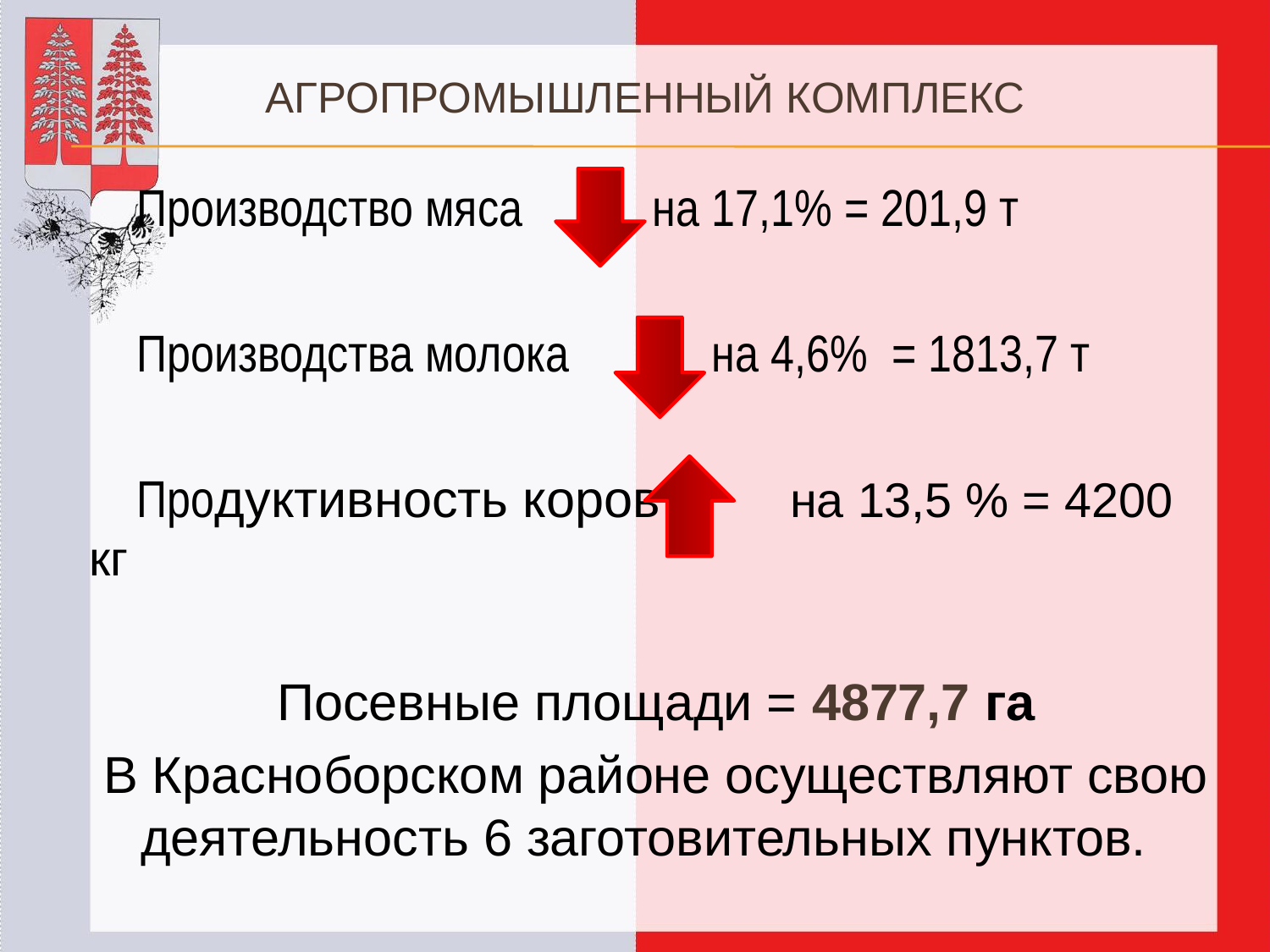

# Агропромышленный комплекс
Производство мяса           на 17,1% = 201,9 т

Производства молока            на 4,6%  = 1813,7 т

Продуктивность коров         на 13,5 % = 4200 кг

    Посевные площади = 4877,7 га
    В Красноборском районе осуществляют свою деятельность 6 заготовительных пунктов.